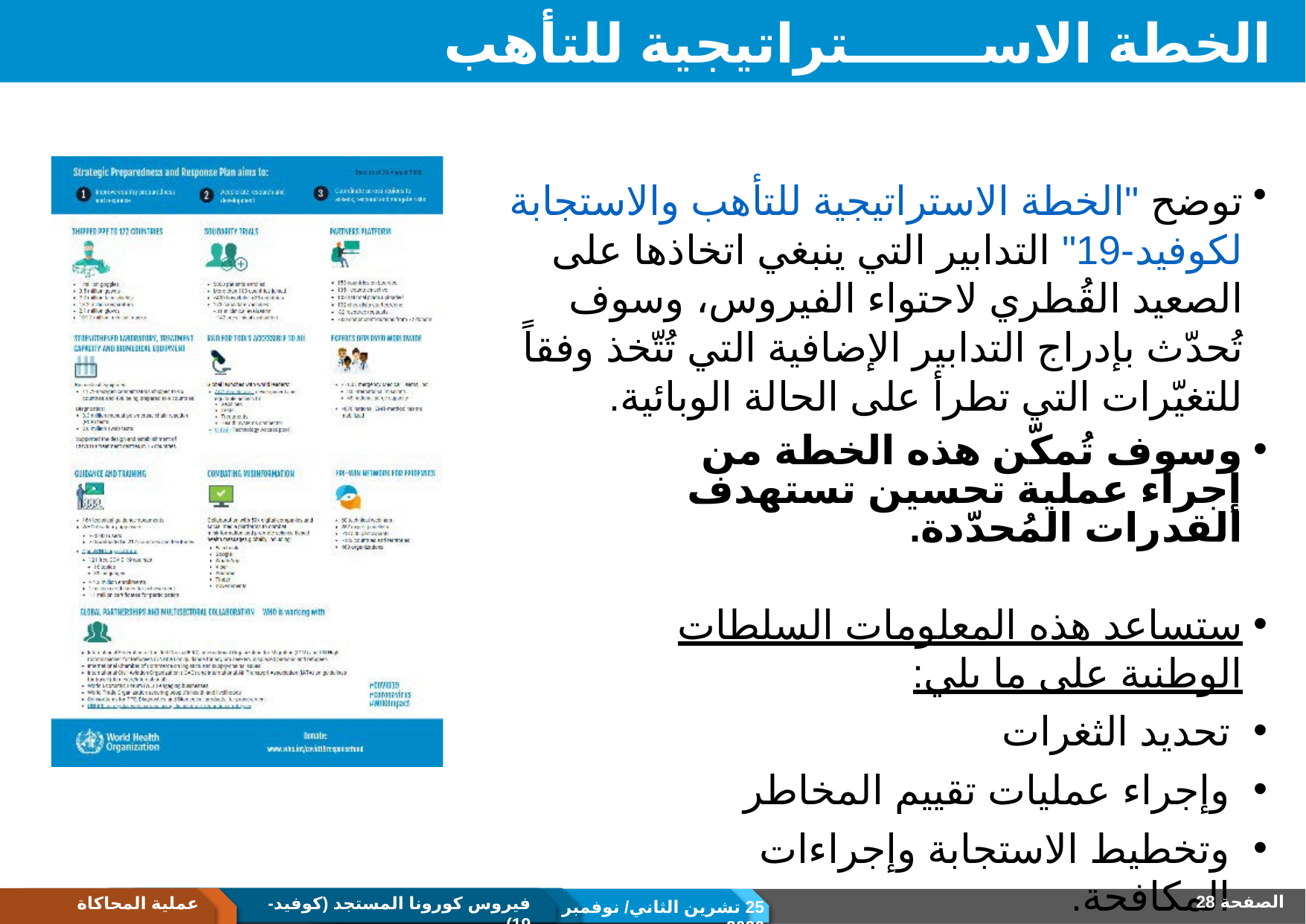

# الخطة الاســـــــتراتيجية للتأهب والاســـــــتجابة لكوفيد-19

توضح "الخطة الاستراتيجية للتأهب والاستجابة لكوفيد-19" التدابير التي ينبغي اتخاذها على الصعيد القُطري لاحتواء الفيروس، وسوف تُحدّث بإدراج التدابير الإضافية التي تُتّخذ وفقاً للتغيّرات التي تطرأ على الحالة الوبائية.
وسوف تُمكّن هذه الخطة من إجراء عملية تحسين تستهدف القدرات المُحدّدة.

ستساعد هذه المعلومات السلطات الوطنية على ما يلي:
تحديد الثغرات
وإجراء عمليات تقييم المخاطر
وتخطيط الاستجابة وإجراءات المكافحة.

الصفحة 28
عملية المحاكاة
فيروس كورونا المستجد (كوفيد-19)
25 تشرين الثاني/ نوفمبر 2020